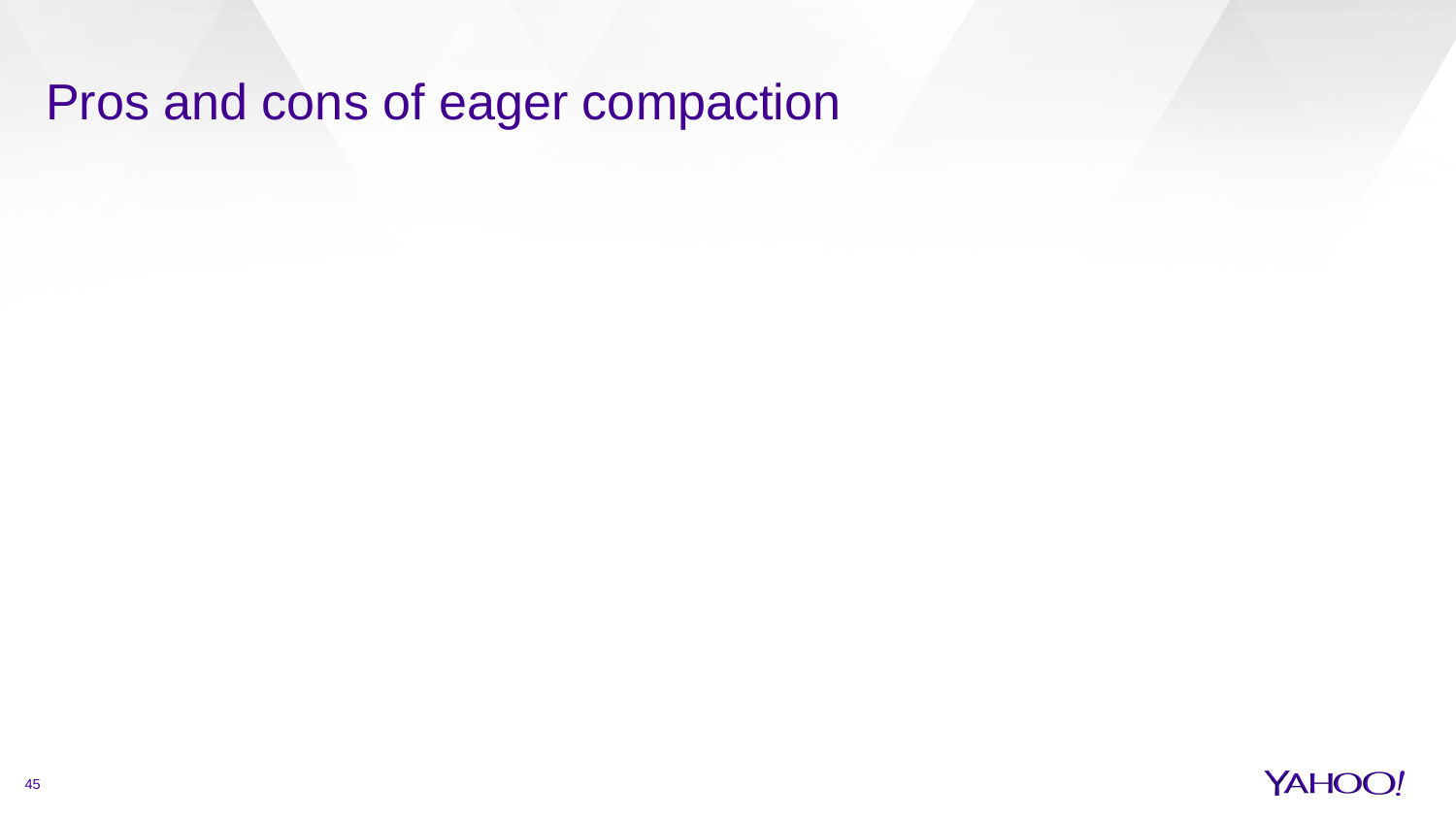

# Pros and cons of eager compaction

45